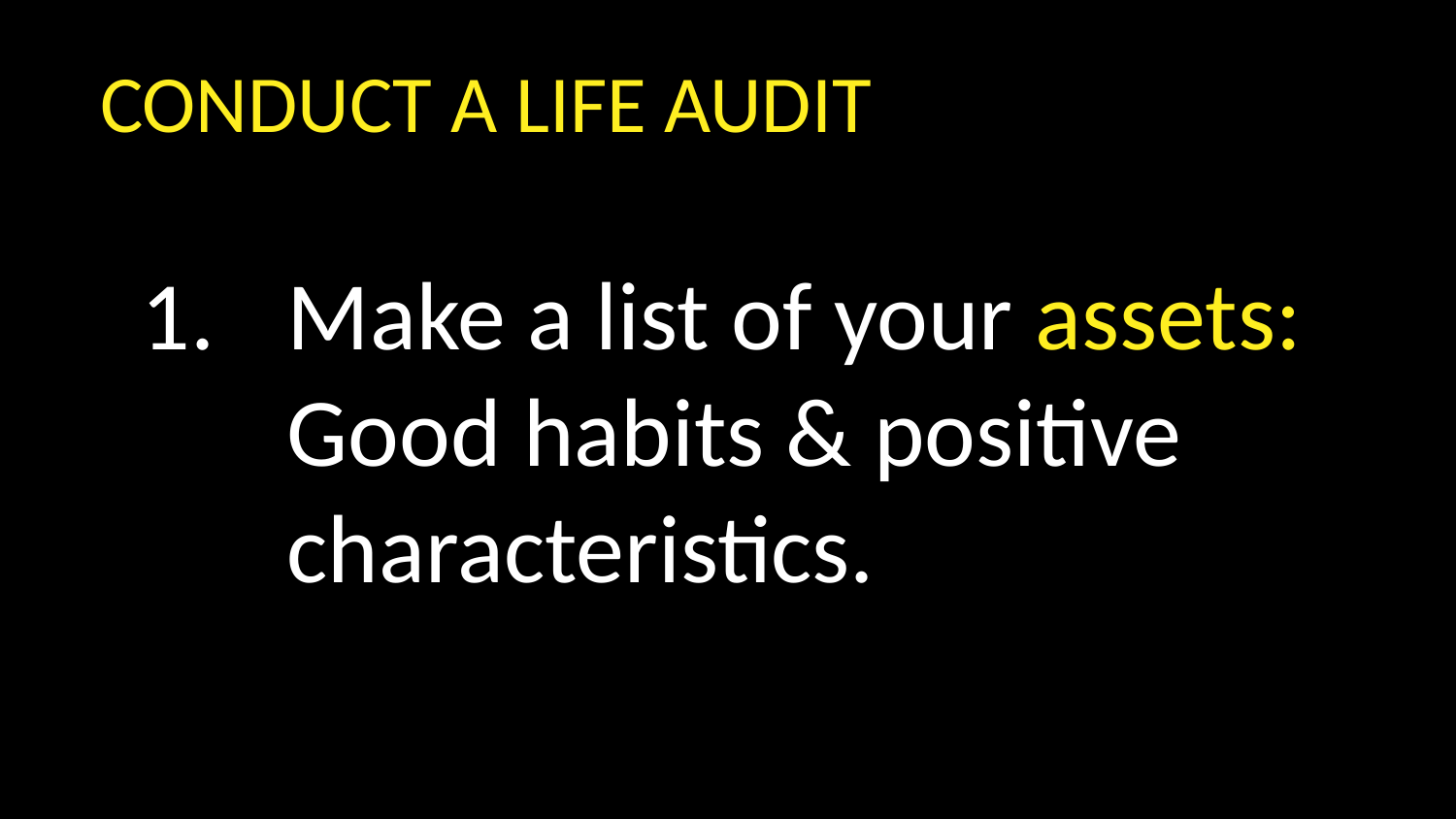

CONDUCT A LIFE AUDIT
Make a list of your assets:  Good habits & positive characteristics.